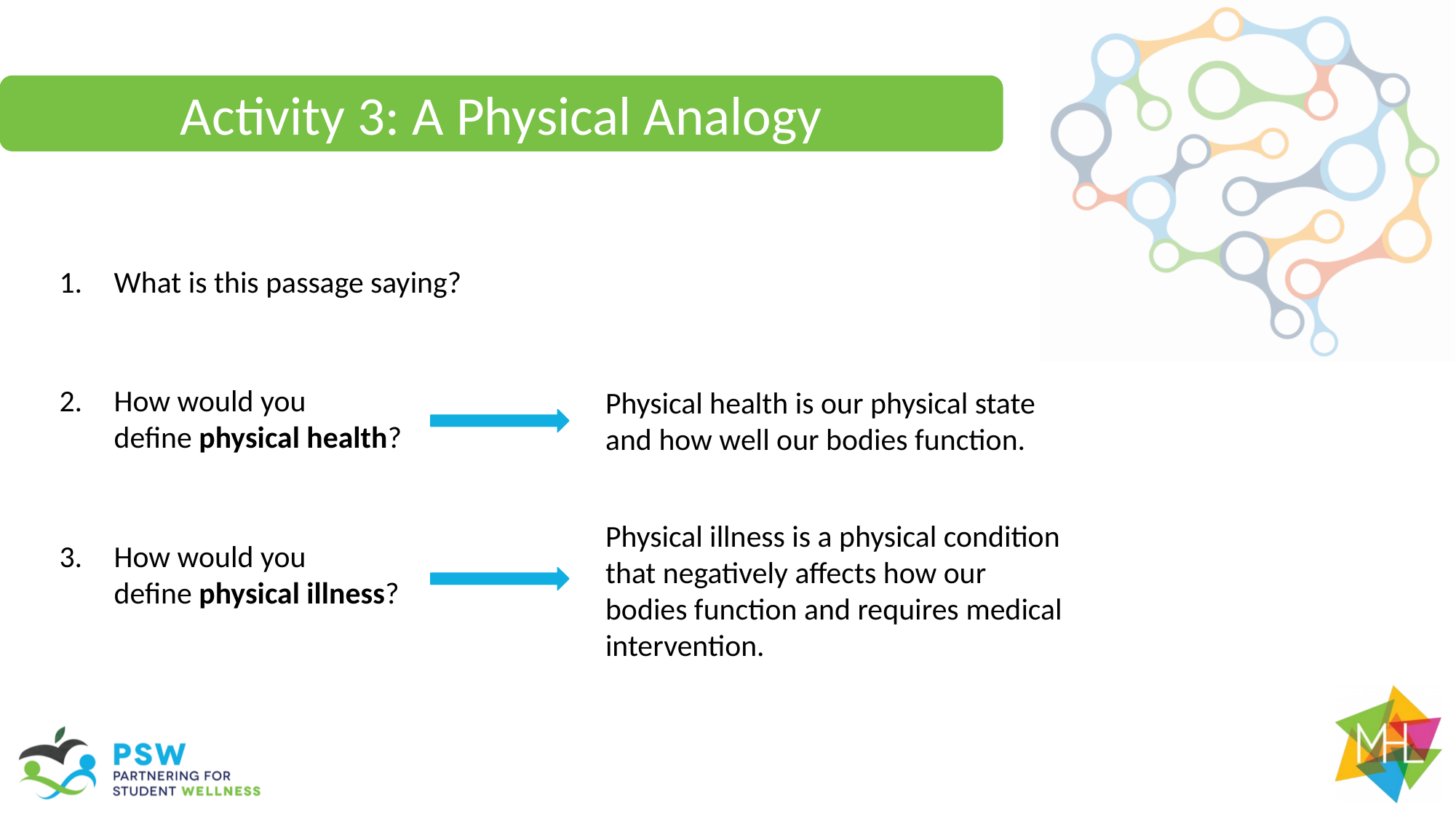

Activity 3: A Physical Analogy
What is this passage saying?

How would you define physical health?

How would you define physical illness?
Physical health is our physical state and how well our bodies function.

Physical illness is a physical condition that negatively affects how our bodies function and requires medical intervention.